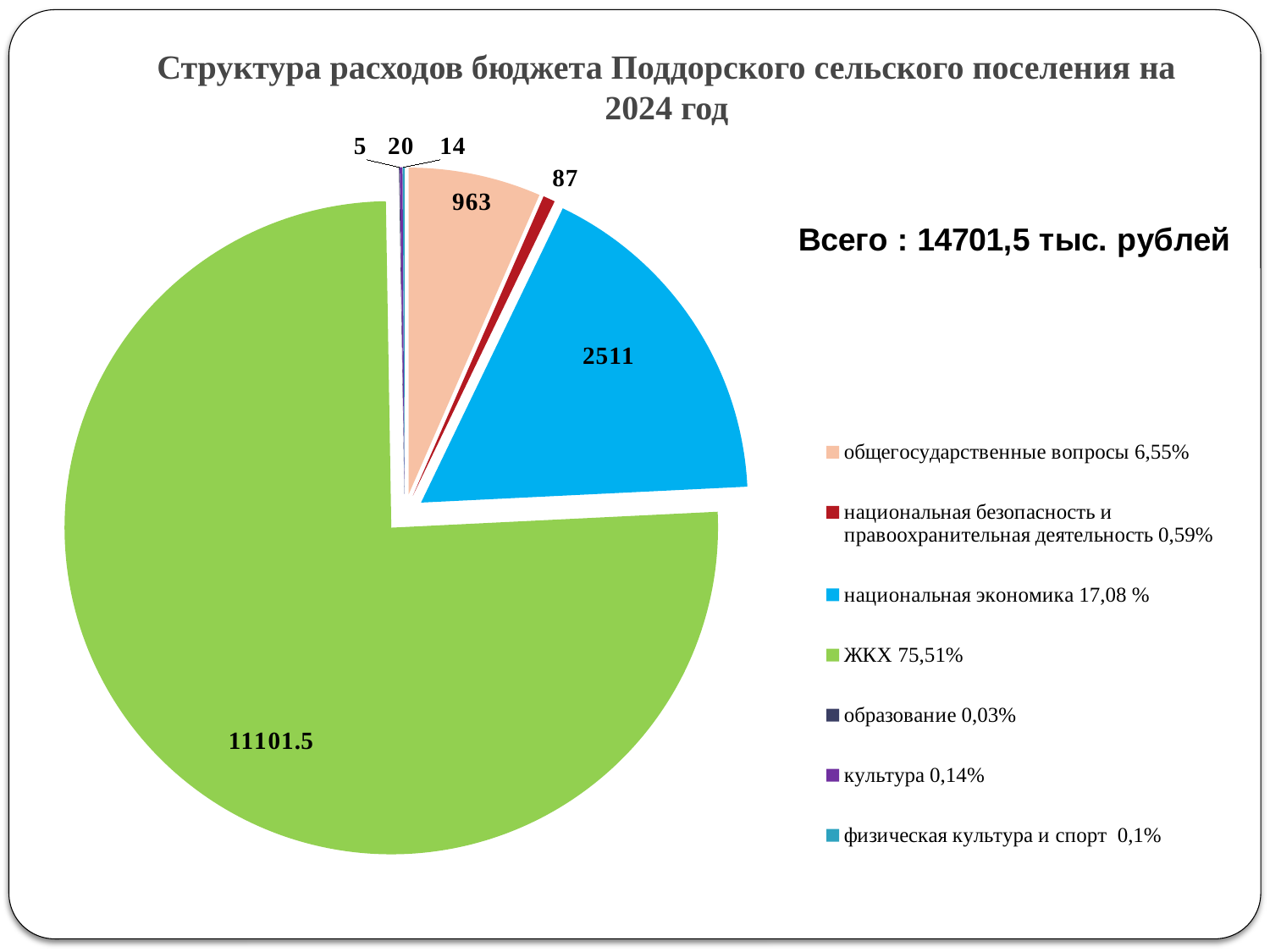

# Структура расходов бюджета Поддорского сельского поселения на 2024 год

### Chart: Всего : 14701,5 тыс. рублей

| Category | тыс. рублей |
|---|---|
| общегосударственные вопросы 6,55% | 963.0 |
| национальная безопасность и правоохранительная деятельность 0,59% | 87.0 |
| национальная экономика 17,08 % | 2511.0 |
| ЖКХ 75,51% | 11101.5 |
| образование 0,03% | 5.0 |
| культура 0,14% | 20.0 |
| физическая культура и спорт  0,1% | 14.0 |